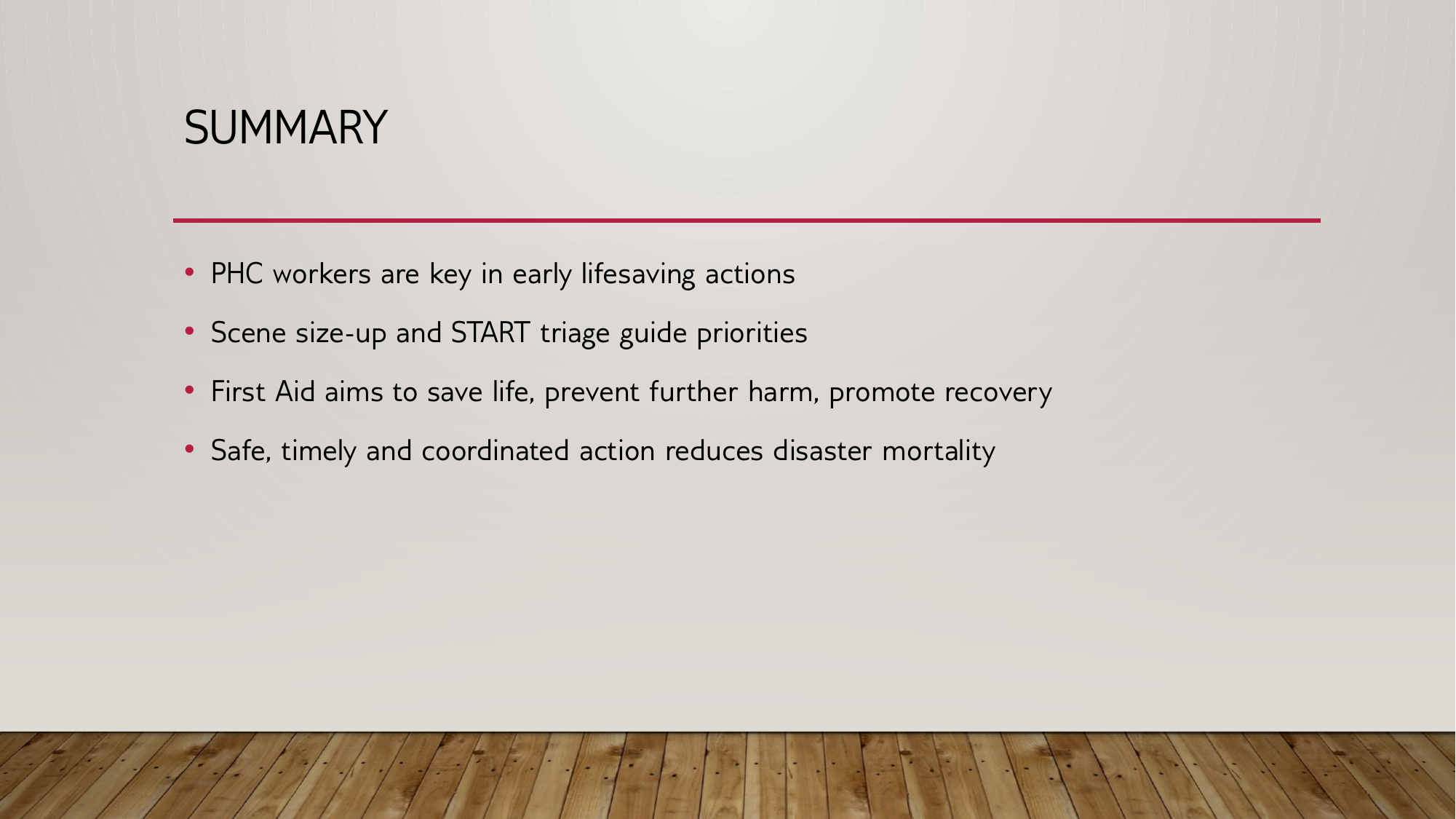

# Summary
PHC workers are key in early lifesaving actions
Scene size-up and START triage guide priorities
First Aid aims to save life, prevent further harm, promote recovery
Safe, timely and coordinated action reduces disaster mortality